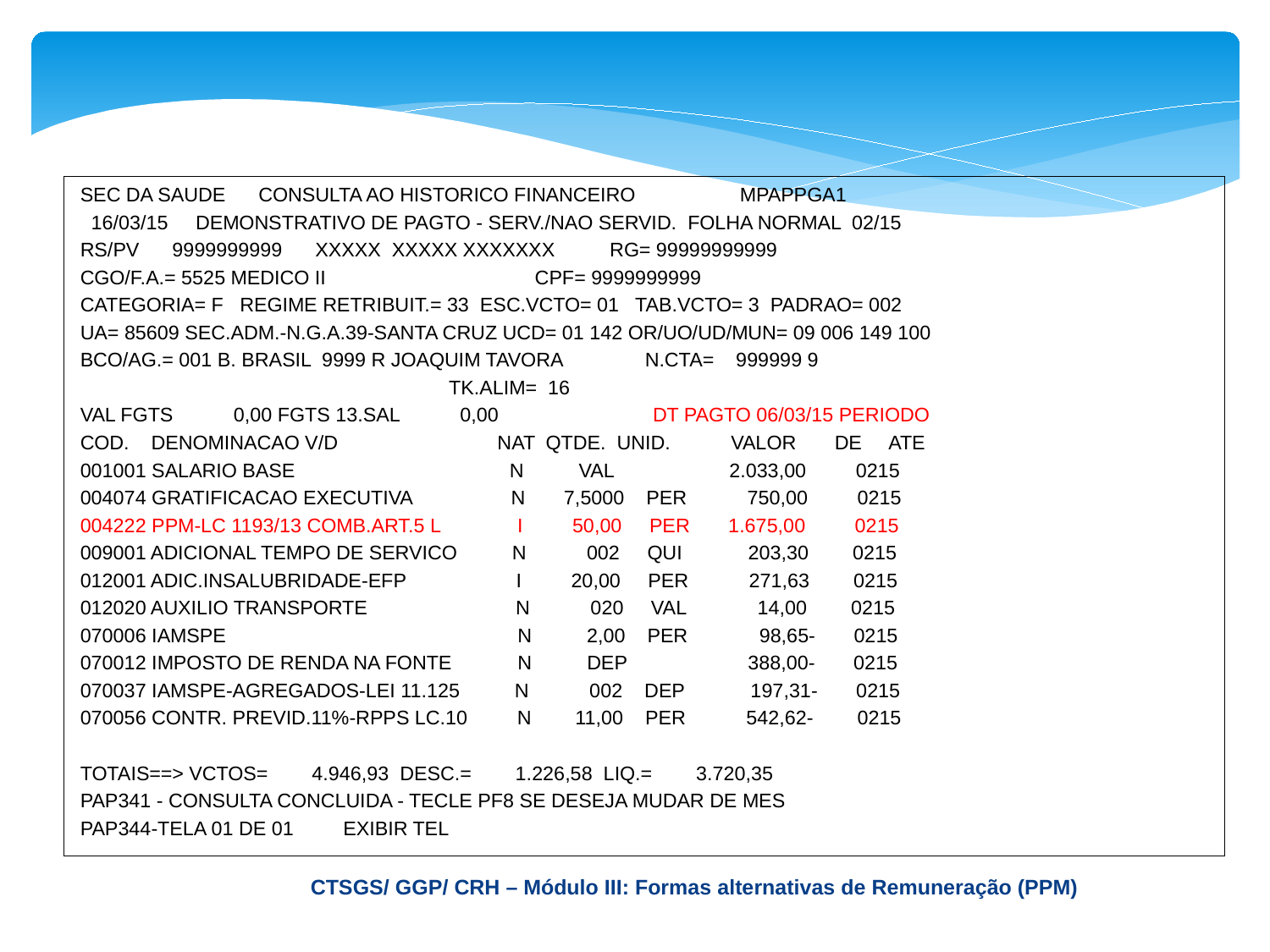

SEC DA SAUDE      CONSULTA AO HISTORICO FINANCEIRO                   MPAPPGA1
  16/03/15     DEMONSTRATIVO DE PAGTO - SERV./NAO SERVID.  FOLHA NORMAL  02/15
RS/PV      9999999999      XXXXX  XXXXX XXXXXXX          RG= 99999999999
CGO/F.A.= 5525 MEDICO II                                      CPF= 9999999999
CATEGORIA= F   REGIME RETRIBUIT.= 33  ESC.VCTO= 01   TAB.VCTO= 3  PADRAO= 002
UA= 85609 SEC.ADM.-N.G.A.39-SANTA CRUZ UCD= 01 142 OR/UO/UD/MUN= 09 006 149 100
BCO/AG.= 001 B. BRASIL  9999 R JOAQUIM TAVORA               N.CTA=    999999 9
                                                                   TK.ALIM=  16
VAL FGTS           0,00 FGTS 13.SAL           0,00                            DT PAGTO 06/03/15 PERIODO
COD.    DENOMINACAO V/D                             NAT  QTDE.  UNID.           VALOR       DE     ATE
001001 SALARIO BASE                                       N          VAL                     2.033,00         0215
004074 GRATIFICACAO EXECUTIVA                  N       7,5000    PER           750,00         0215
004222 PPM-LC 1193/13 COMB.ART.5 L              I         50,00     PER       1.675,00         0215
009001 ADICIONAL TEMPO DE SERVICO          N           002     QUI            203,30        0215
012001 ADIC.INSALUBRIDADE-EFP                    I         20,00     PER           271,63        0215
012020 AUXILIO TRANSPORTE                           N           020     VAL             14,00        0215
070006 IAMSPE                                                     N          2,00    PER             98,65-       0215
070012 IMPOSTO DE RENDA NA FONTE            N          DEP                      388,00-       0215
070037 IAMSPE-AGREGADOS-LEI 11.125          N           002    DEP            197,31-       0215
070056 CONTR. PREVID.11%-RPPS LC.10         N        11,00    PER           542,62-        0215

TOTAIS==> VCTOS=        4.946,93  DESC.=        1.226,58  LIQ.=        3.720,35
PAP341 - CONSULTA CONCLUIDA - TECLE PF8 SE DESEJA MUDAR DE MES
PAP344-TELA 01 DE 01         EXIBIR TELA

CTSGS/ GGP/ CRH – Módulo III: Formas alternativas de Remuneração (PPM)